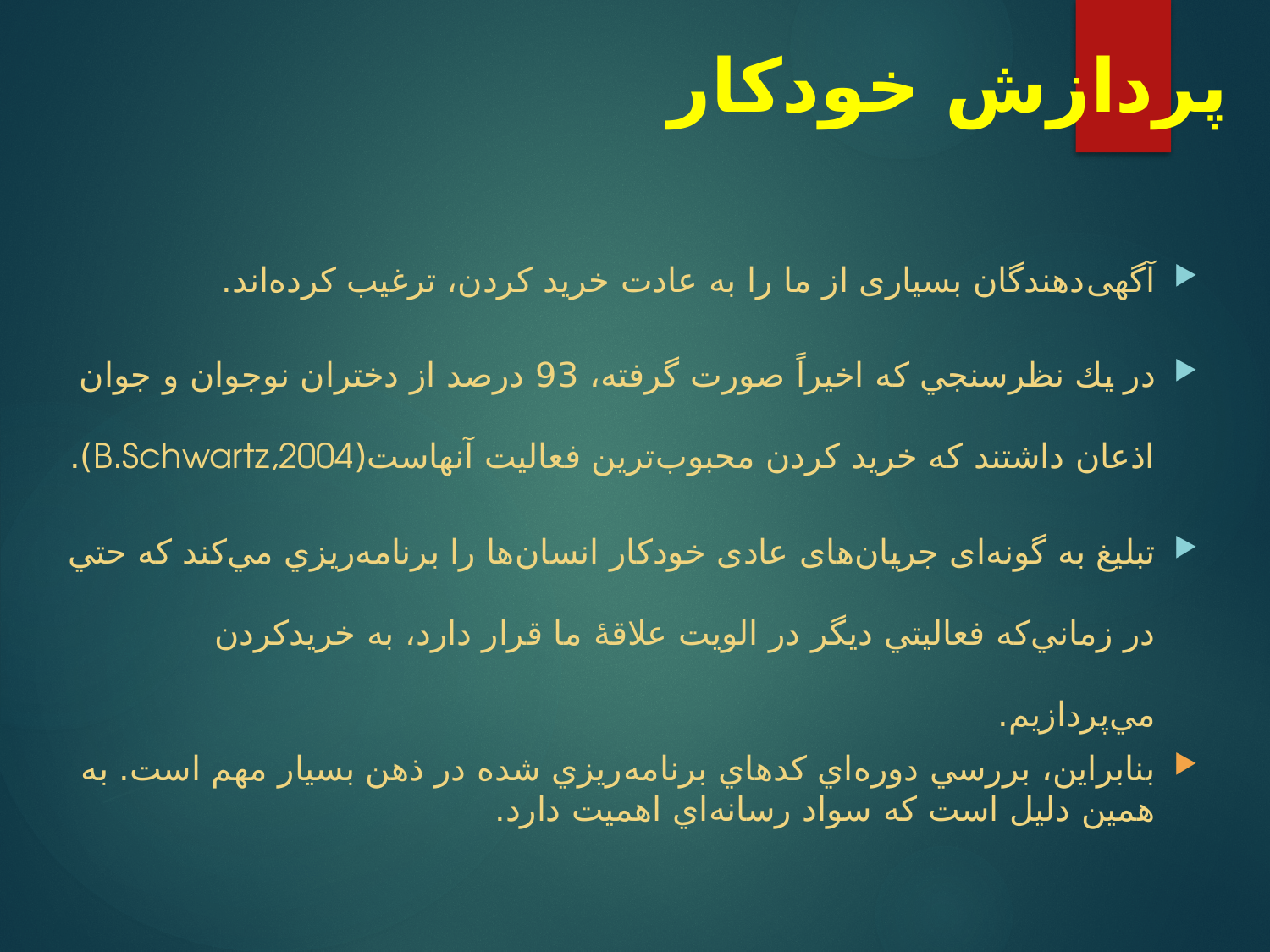

# پردازش خودکار
آگهی‌‌دهندگان بسیاری از ما را به عادت خرید کردن، ترغيب كرده‌اند.
در يك نظرسنجي که اخیراً صورت گرفته، 93 درصد از دختران نوجوان و جوان اذعان داشتند که خرید کردن محبوب‌ترین فعالیت آنهاست(B.Schwartz,2004).
تبليغ به گونه‌ای جریان‌های عادی خودکار انسان‌ها را برنامه‌ريزي مي‌كند که حتي در زماني‌كه فعاليتي ديگر در الويت علاقۀ ما قرار دارد، به خريدكردن مي‌پردازيم.
بنابراین، بررسي دوره‌اي كدهاي برنامه‌ريزي شده در ذهن بسيار مهم است. به همين دليل است كه سواد رسانه‌اي اهميت دارد.